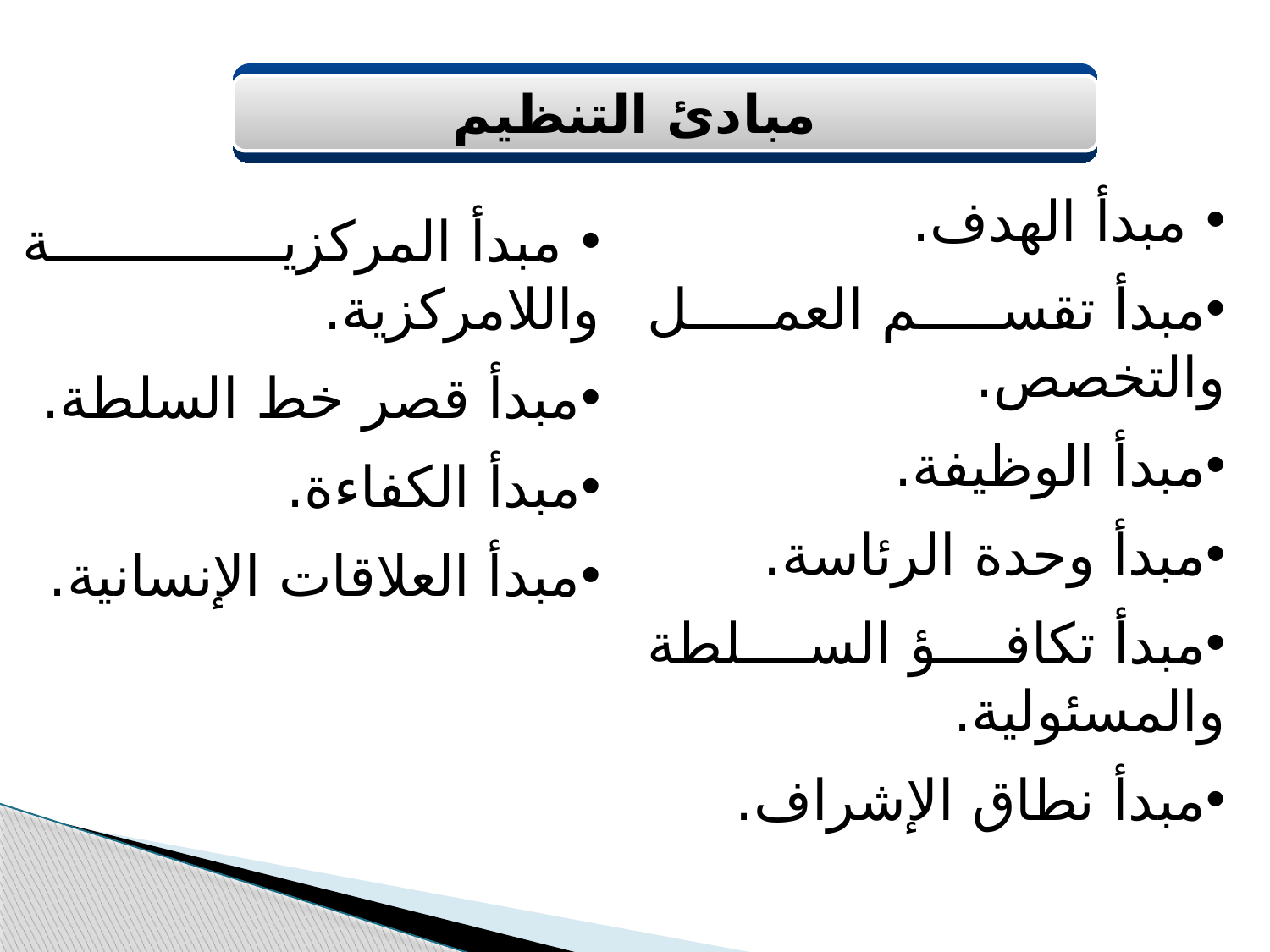

مبادئ التنظيم
 مبدأ الهدف.
مبدأ تقسم العمل والتخصص.
مبدأ الوظيفة.
مبدأ وحدة الرئاسة.
مبدأ تكافؤ السلطة والمسئولية.
مبدأ نطاق الإشراف.

 مبدأ المركزية واللامركزية.
مبدأ قصر خط السلطة.
مبدأ الكفاءة.
مبدأ العلاقات الإنسانية.